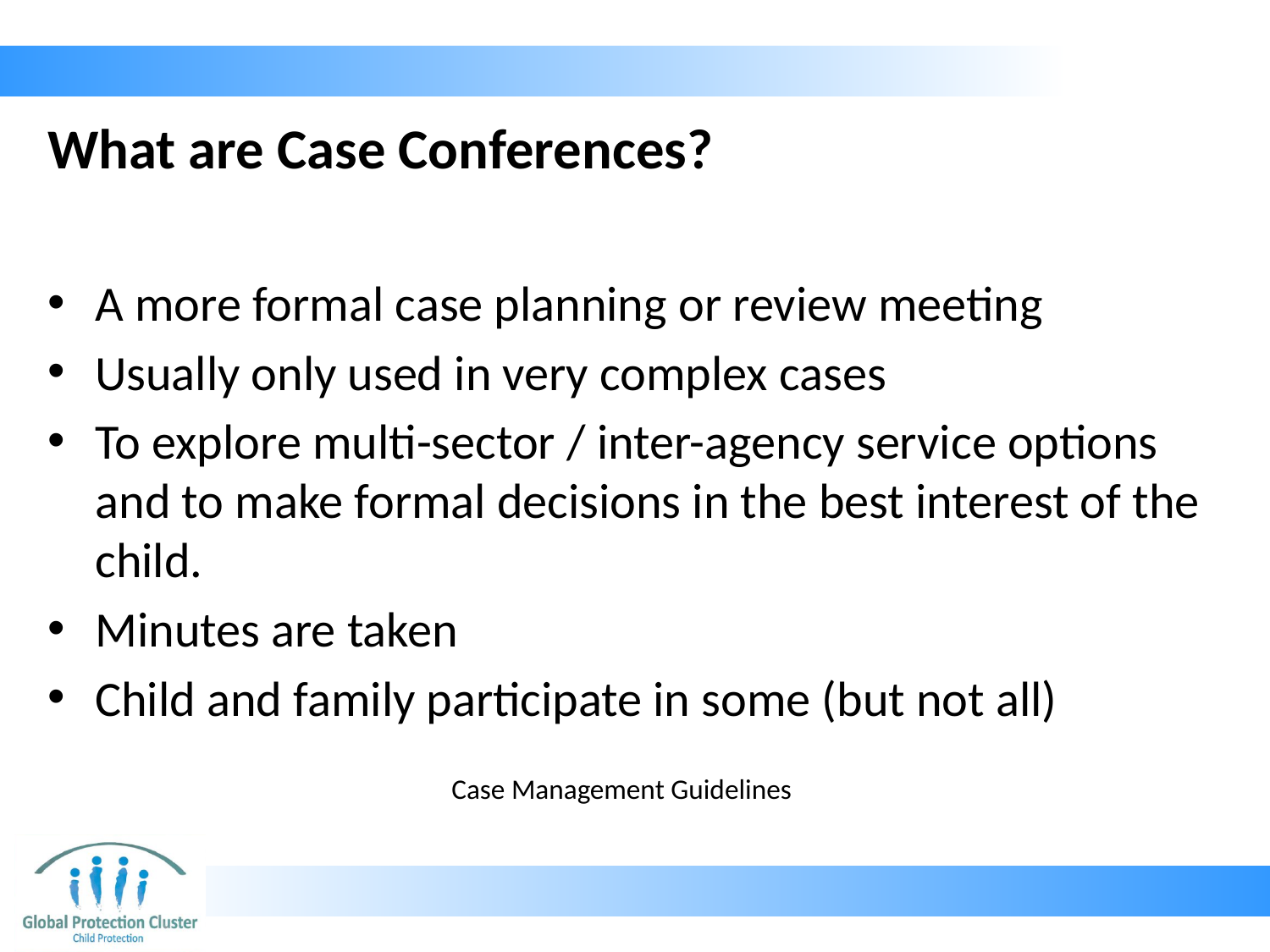

# What are Case Conferences?

A more formal case planning or review meeting
Usually only used in very complex cases
To explore multi-sector / inter-agency service options and to make formal decisions in the best interest of the child.
Minutes are taken
Child and family participate in some (but not all)

Case Management Guidelines